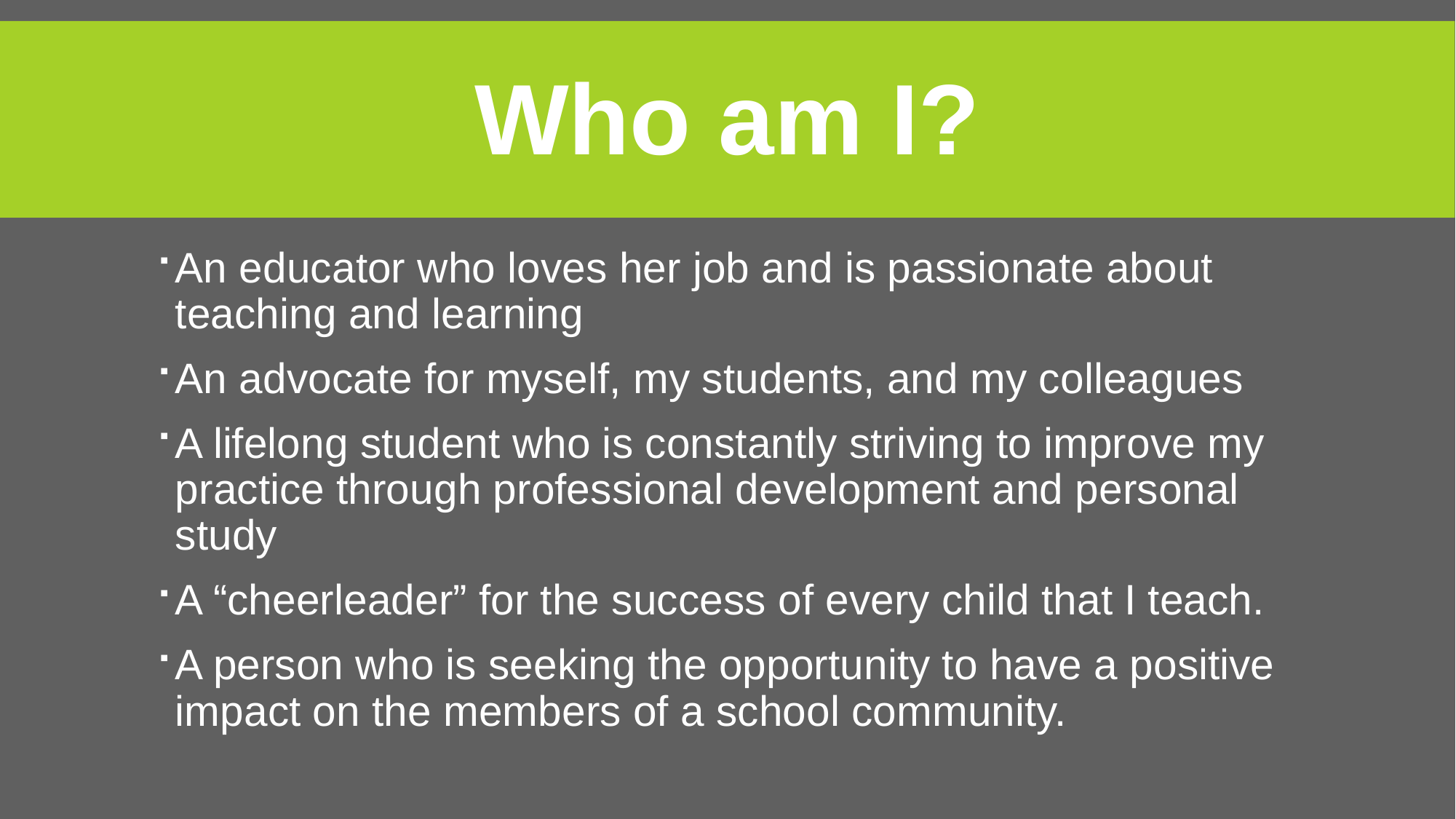

# Who am I?
An educator who loves her job and is passionate about teaching and learning
An advocate for myself, my students, and my colleagues
A lifelong student who is constantly striving to improve my practice through professional development and personal study
A “cheerleader” for the success of every child that I teach.
A person who is seeking the opportunity to have a positive impact on the members of a school community.